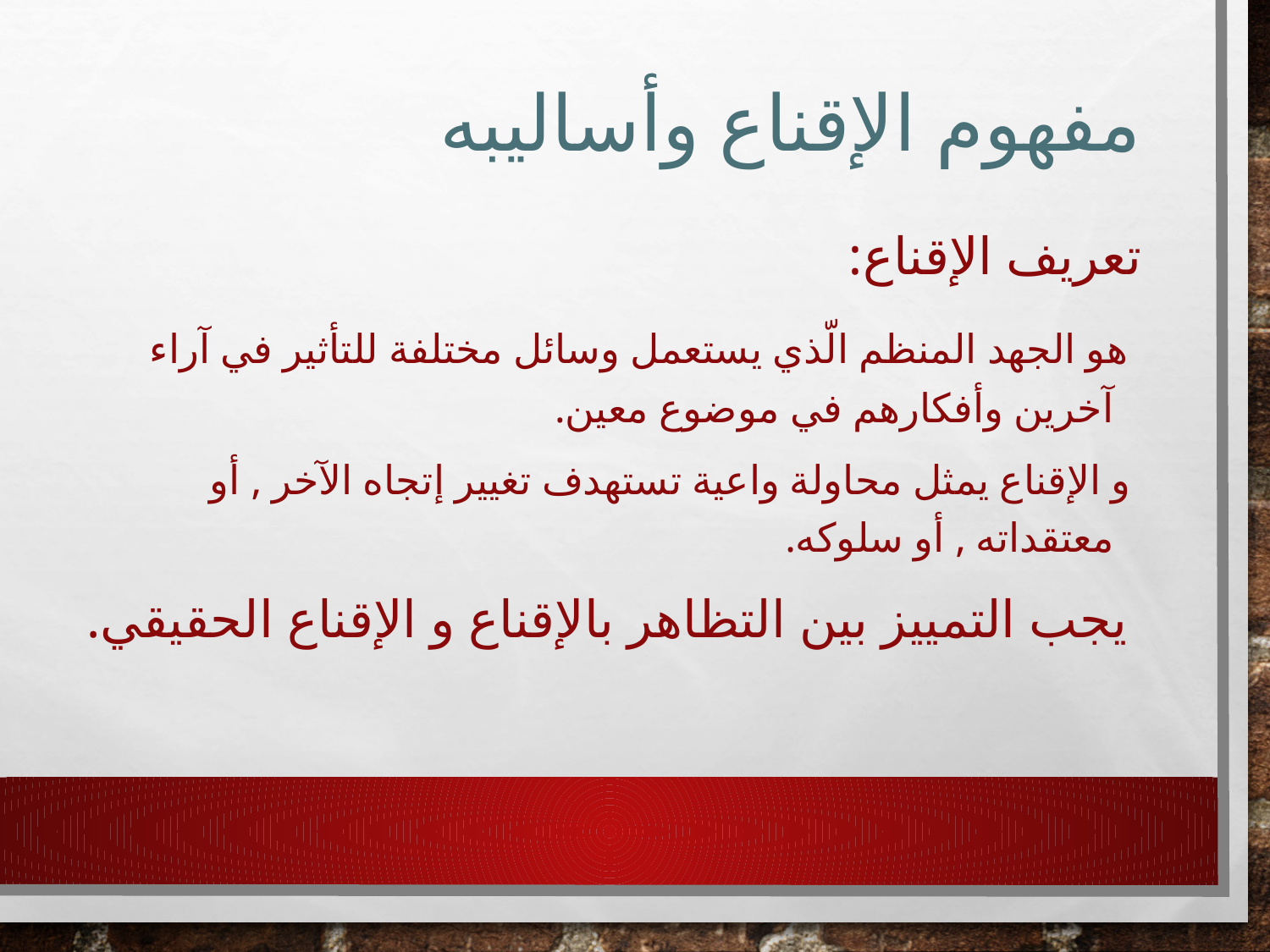

# مفهوم الإقناع وأساليبه
تعريف الإقناع:
 هو الجهد المنظم الّذي يستعمل وسائل مختلفة للتأثير في آراء آخرين وأفكارهم في موضوع معين.
 و الإقناع يمثل محاولة واعية تستهدف تغيير إتجاه الآخر , أو معتقداته , أو سلوكه.
 يجب التمييز بين التظاهر بالإقناع و الإقناع الحقيقي.